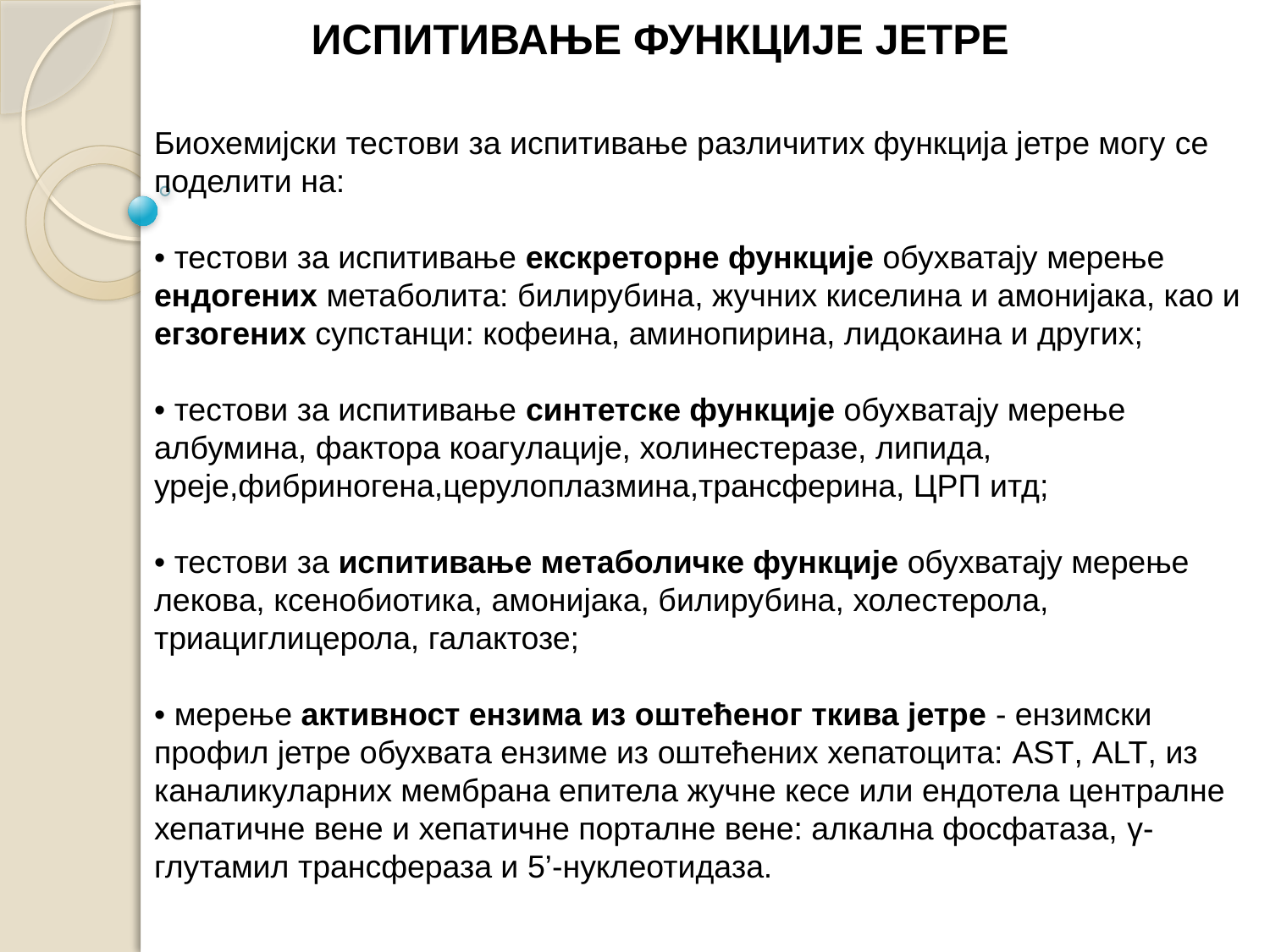

ИСПИТИВАЊЕ ФУНКЦИЈЕ ЈЕТРЕ
Биохемијски тестови за испитивање различитих функција јетре могу се поделити на:
• тестови за испитивање екскреторне функције обухватају мерење ендогених метаболита: билирубина, жучних киселина и амонијака, као и егзогених супстанци: кофеина, аминопирина, лидокаина и других;
• тестови за испитивање синтетске функције обухватају мерење албумина, фактора коагулације, холинестеразе, липида, уреје,фибриногена,церулоплазмина,трансферина, ЦРП итд;
• тестови за испитивање метаболичке функције обухватају мерење лекова, ксенобиотика, амонијака, билирубина, холестерола, триациглицерола, галактозе;
• мерење активност ензима из оштећеног ткива јетре - ензимски профил јетре обухвата ензиме из оштећених хепатоцита: AST, ALT, из каналикуларних мембрана епитела жучне кесе или ендотела централне хепатичне вене и хепатичне порталне вене: алкална фосфатаза, γ-глутамил трансфераза и 5’-нуклеотидаза.